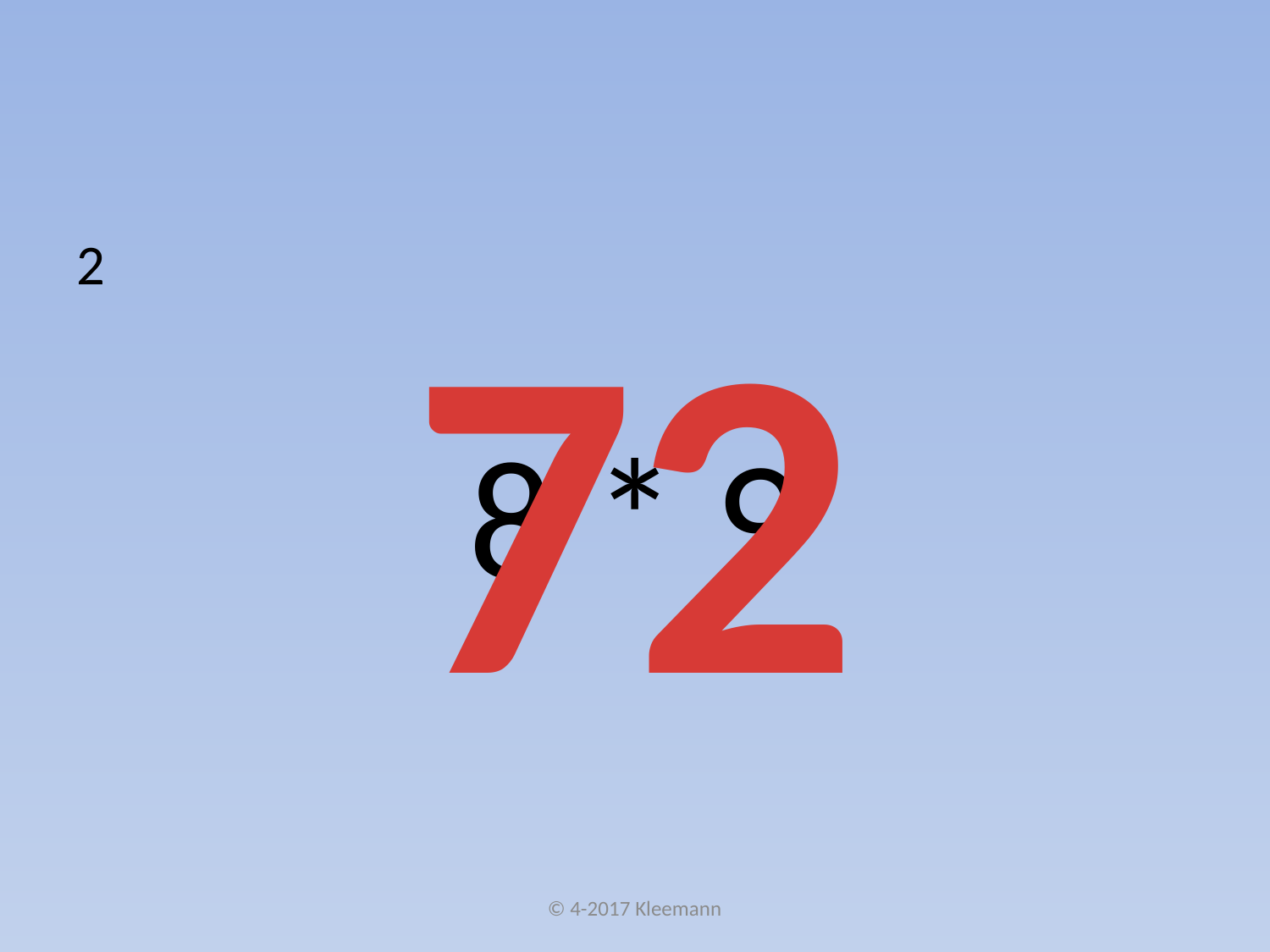

#
2

8 * 9
72
© 4-2017 Kleemann